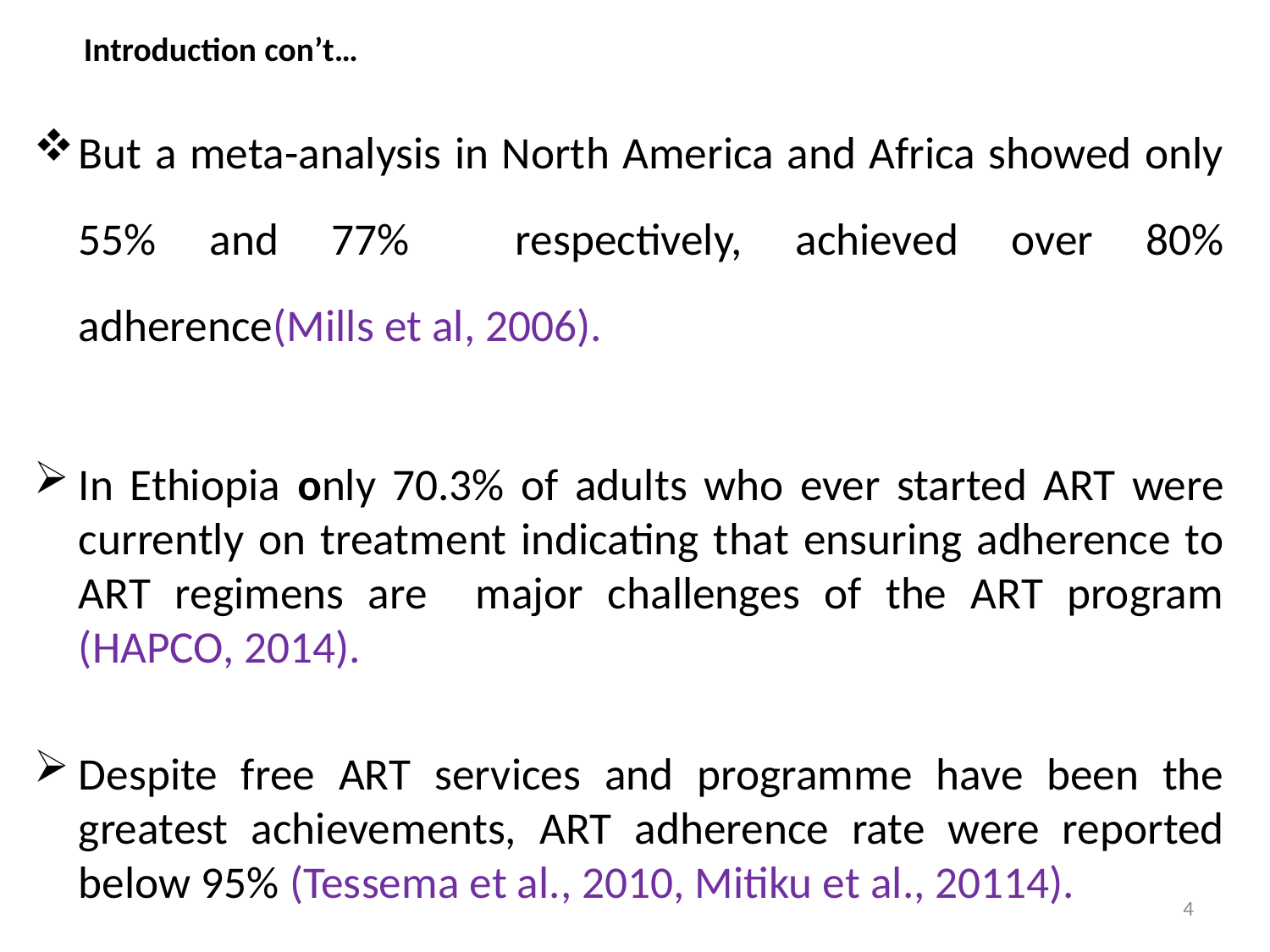

# Introduction con’t…
But a meta-analysis in North America and Africa showed only 55% and 77%  respectively, achieved over 80% adherence(Mills et al, 2006).

In Ethiopia only 70.3% of adults who ever started ART were currently on treatment indicating that ensuring adherence to ART regimens are  major challenges of the ART program (HAPCO, 2014).

Despite free ART services and programme have been the greatest achievements, ART adherence rate were reported below 95% (Tessema et al., 2010, Mitiku et al., 20114).

4